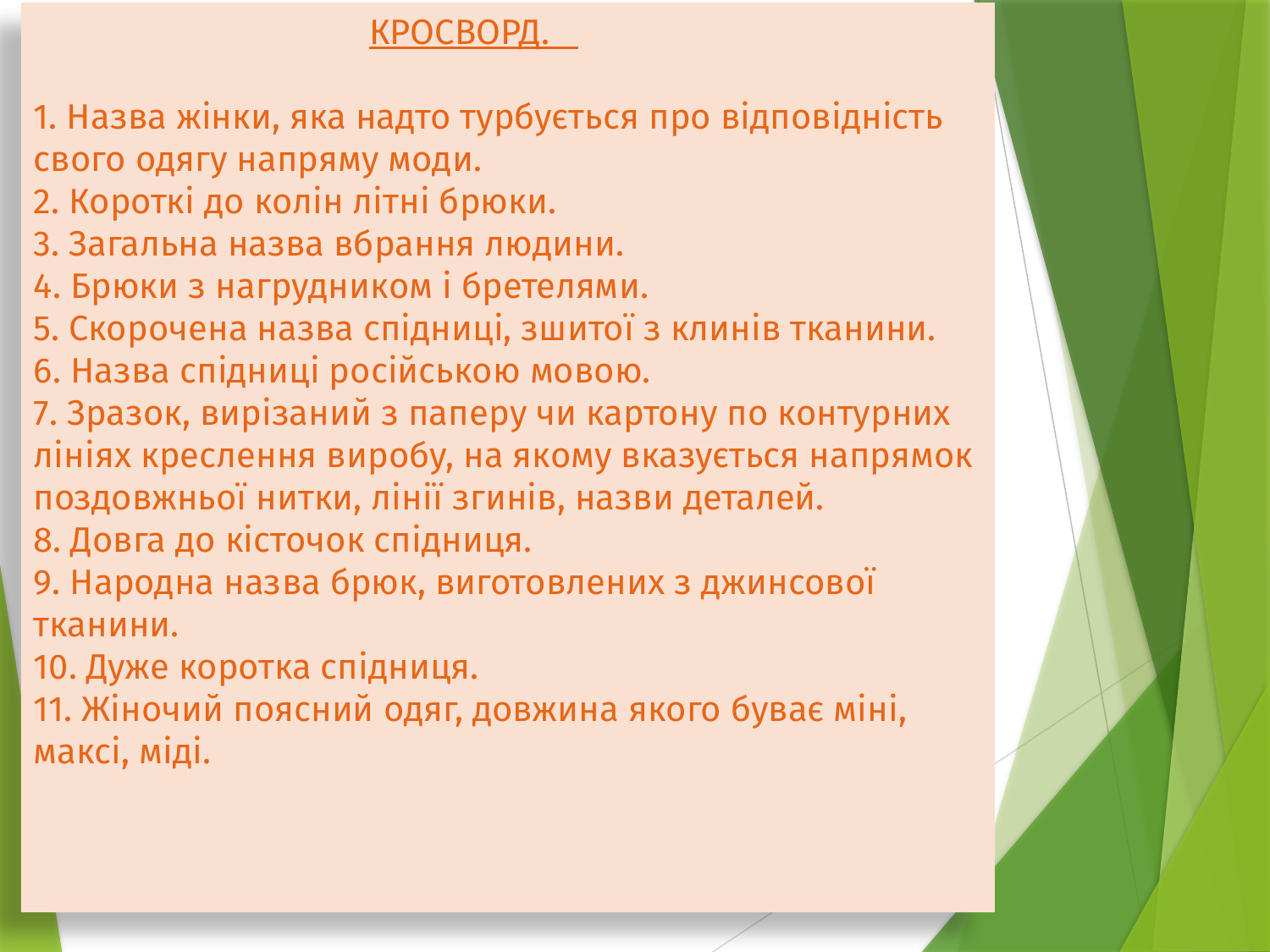

# КРОСВОРД. 1. Назва жінки, яка надто турбується про відповідність свого одягу напряму моди. 2. Короткі до колін літні брюки. 3. Загальна назва вбрання людини. 4. Брюки з нагрудником і бретелями. 5. Скорочена назва спідниці, зшитої з клинів тканини. 6. Назва спідниці російською мовою. 7. Зразок, вирізаний з паперу чи картону по контурних лініях креслення виробу, на якому вказується напрямок поздовжньої нитки, лінії згинів, назви деталей. 8. Довга до кісточок спідниця. 9. Народна назва брюк, виготовлених з джинсової тканини. 10. Дуже коротка спідниця. 11. Жіночий поясний одяг, довжина якого буває міні, максі, міді.